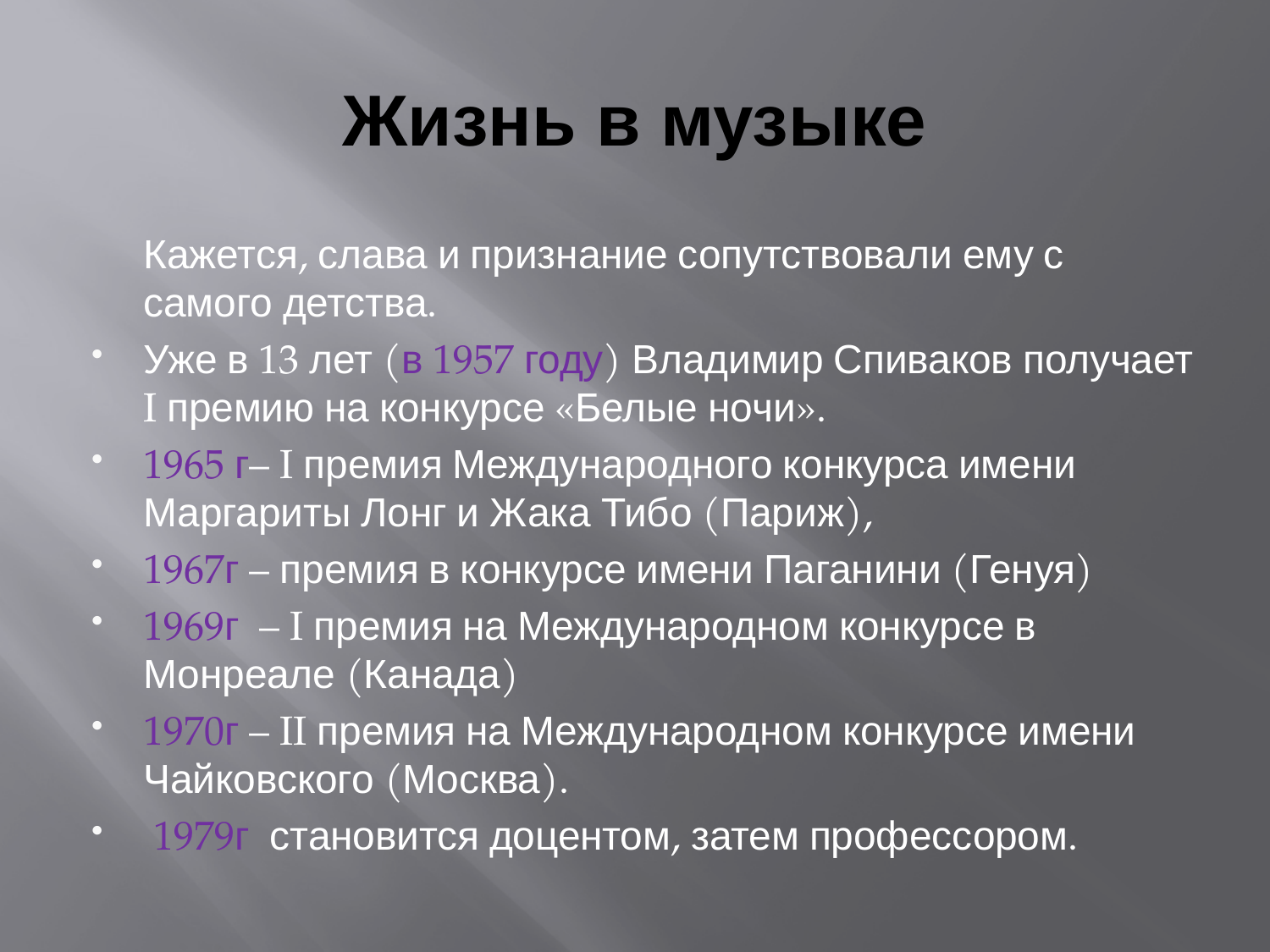

# Жизнь в музыке
     Кажется, слава и признание сопутствовали ему с самого детства.
Уже в 13 лет (в 1957 году) Владимир Спиваков получает I премию на конкурсе «Белые ночи».
1965 г– I премия Международного конкурса имени Маргариты Лонг и Жака Тибо (Париж),
1967г – премия в конкурсе имени Паганини (Генуя)
1969г  – I премия на Международном конкурсе в Монреале (Канада)
1970г – II премия на Международном конкурсе имени Чайковского (Москва).
 1979г  становится доцентом, затем профессором.